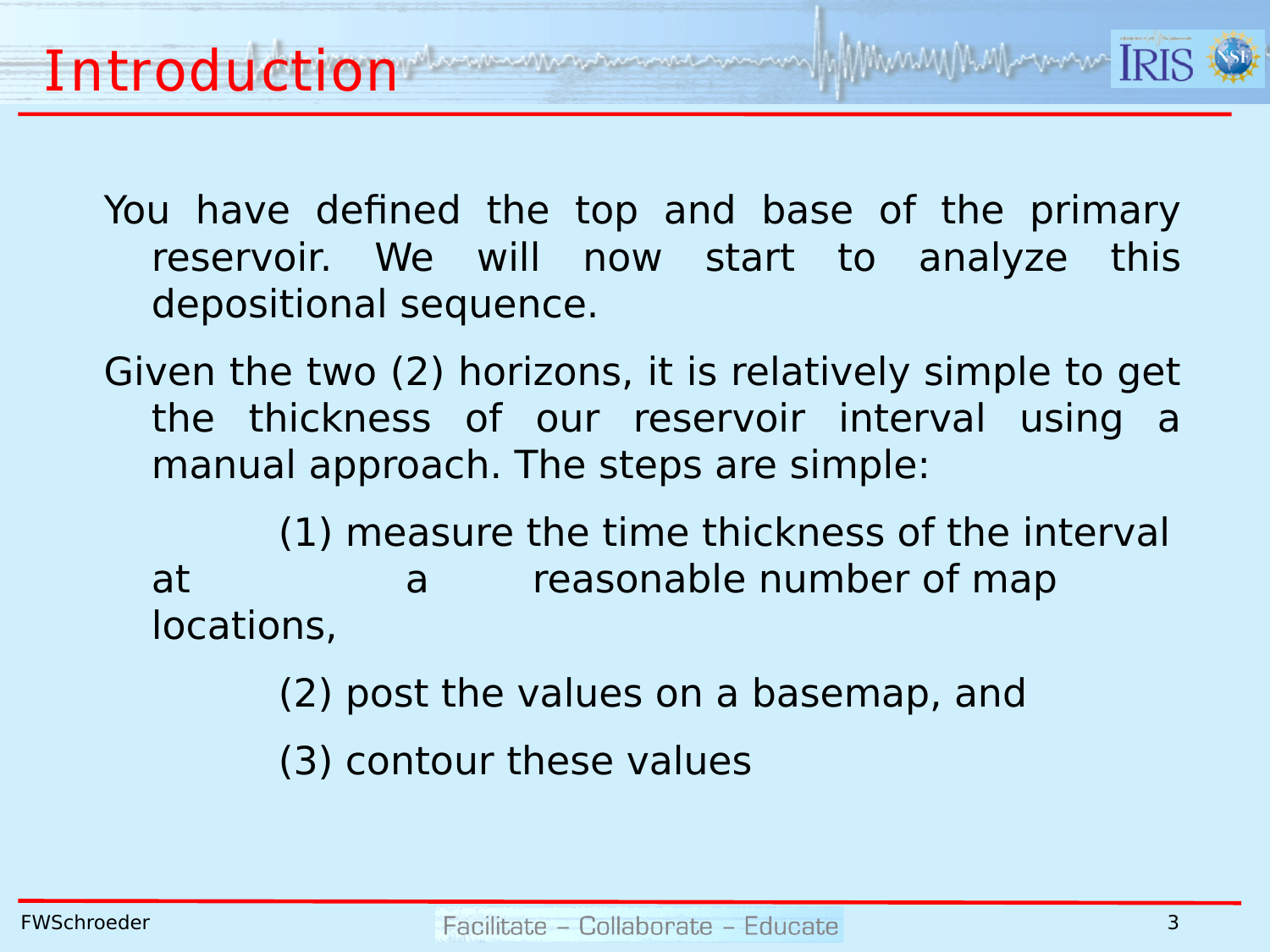

# Introduction
You have defined the top and base of the primary reservoir. We will now start to analyze this depositional sequence.
Given the two (2) horizons, it is relatively simple to get the thickness of our reservoir interval using a manual approach. The steps are simple:
		(1) measure the time thickness of the interval at 		a 	reasonable number of map locations,
		(2) post the values on a basemap, and
		(3) contour these values